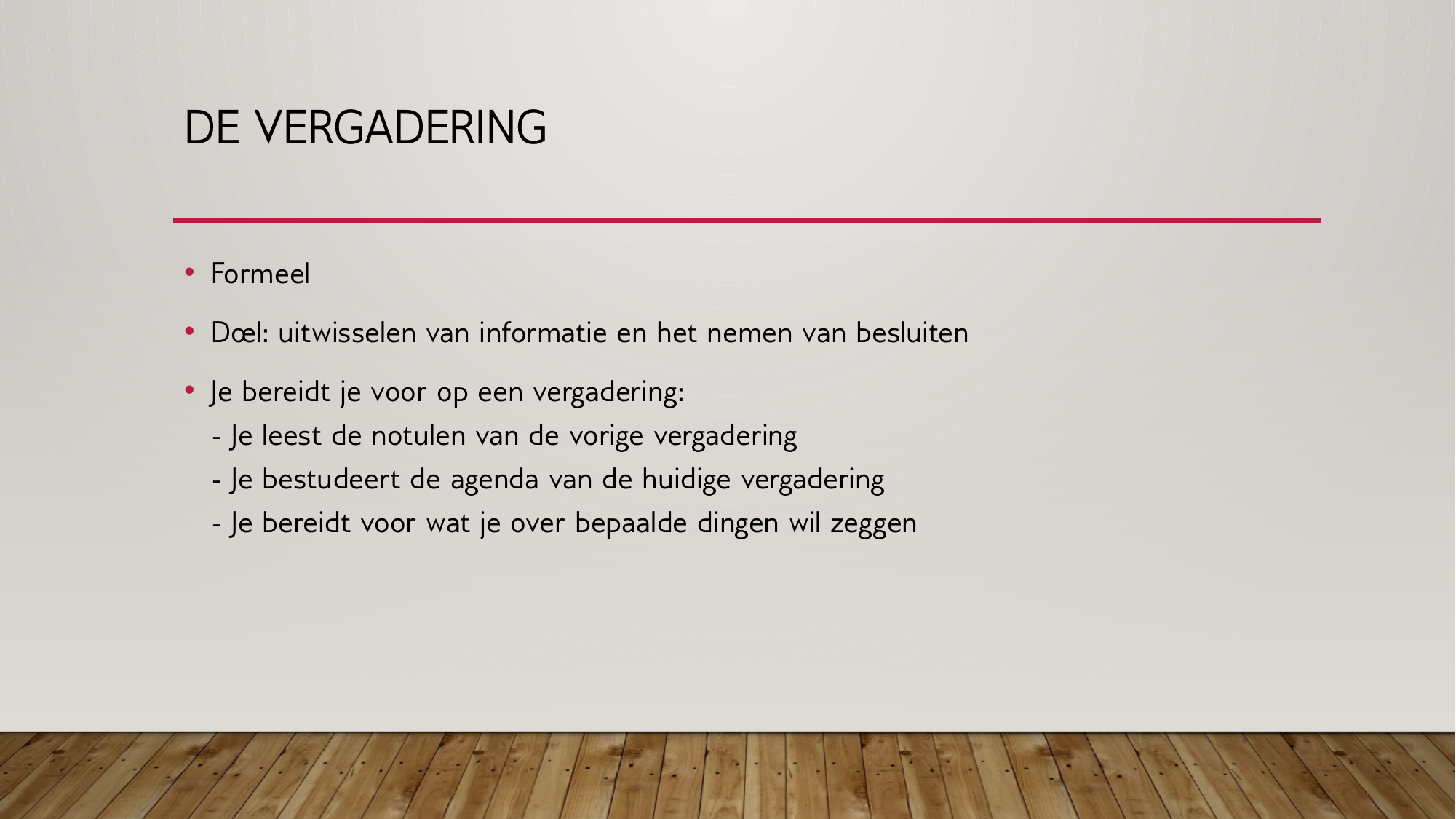

# De vergadering
Formeel
Doel: uitwisselen van informatie en het nemen van besluiten
Je bereidt je voor op een vergadering:
- Je leest de notulen van de vorige vergadering
- Je bestudeert de agenda van de huidige vergadering
- Je bereidt voor wat je over bepaalde dingen wil zeggen